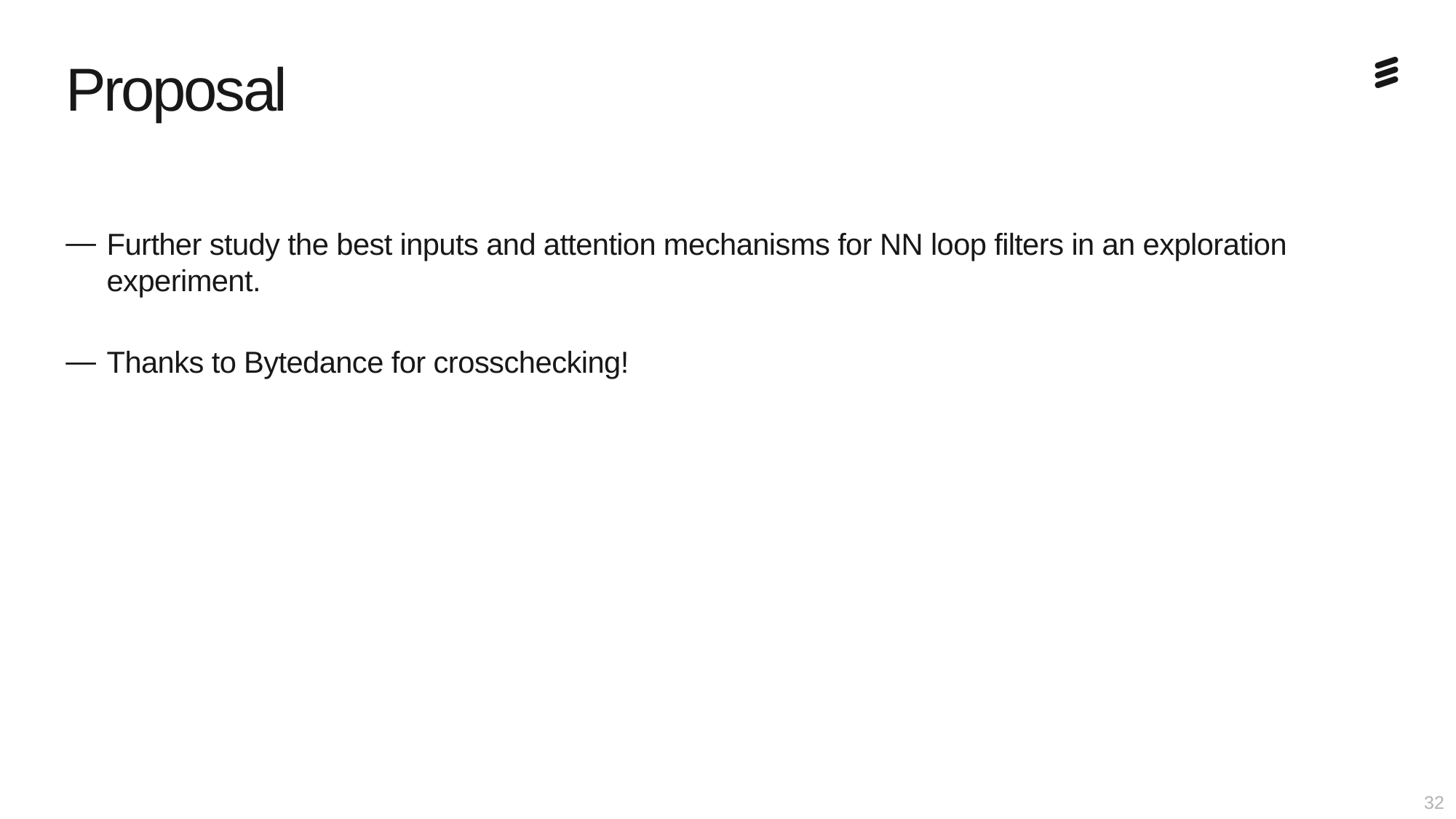

# Proposal
Further study the best inputs and attention mechanisms for NN loop filters in an exploration experiment.

Thanks to Bytedance for crosschecking!
32